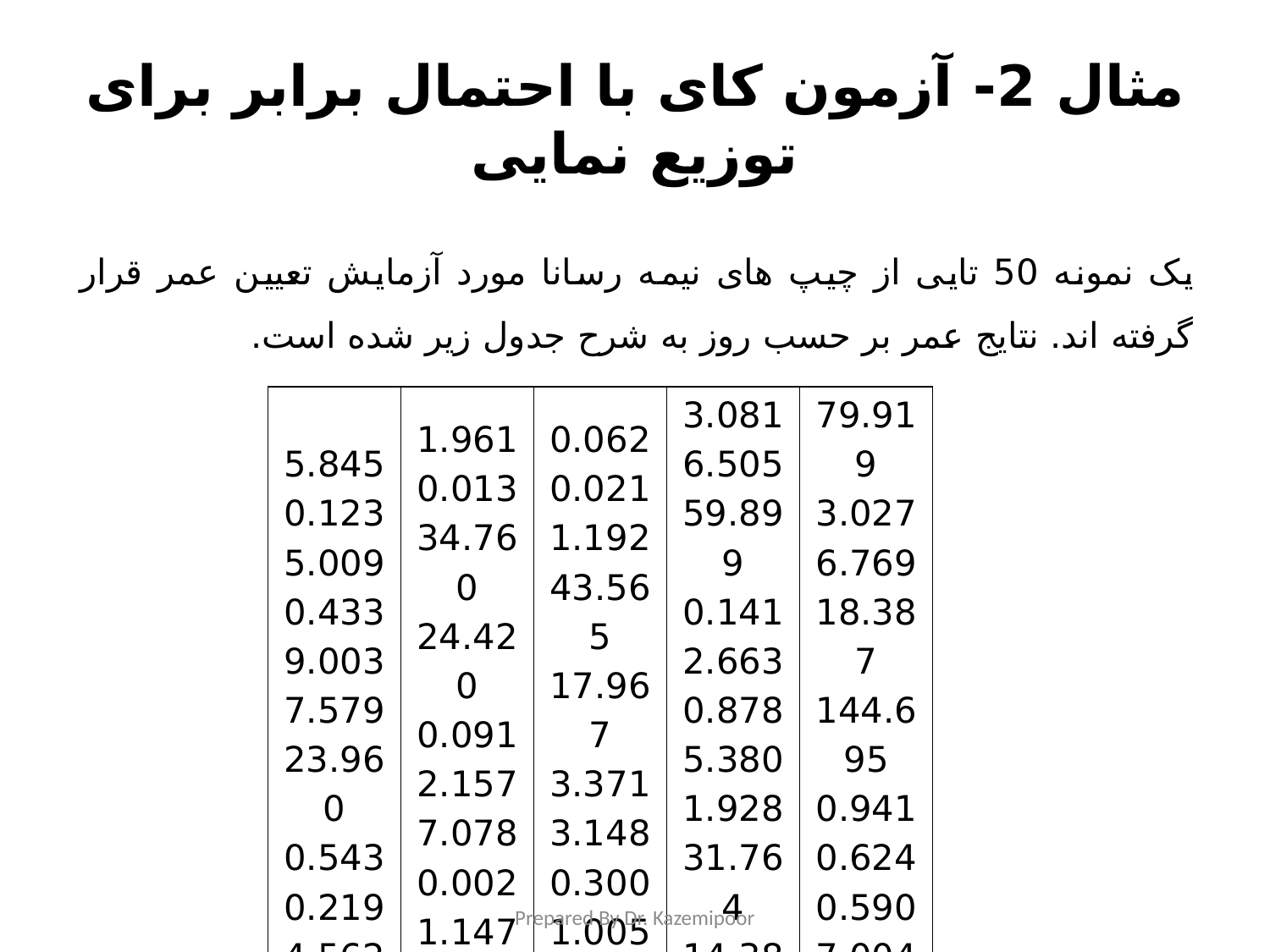

# مثال 2- آزمون کای با احتمال برابر برای توزیع نمایی
یک نمونه 50 تایی از چیپ های نیمه رسانا مورد آزمایش تعیین عمر قرار گرفته اند. نتایج عمر بر حسب روز به شرح جدول زیر شده است.
| 5.845 0.123 5.009 0.433 9.003 7.579 23.960 0.543 0.219 4.562 | 1.961 0.013 34.760 24.420 0.091 2.157 7.078 0.002 1.147 2.336 | 0.062 0.021 1.192 43.565 17.967 3.371 3.148 0.300 1.005 1.008 | 3.081 6.505 59.899 0.141 2.663 0.878 5.380 1.928 31.764 14.382 | 79.919 3.027 6.769 18.387 144.695 0.941 0.624 0.590 7.004 3.217 |
| --- | --- | --- | --- | --- |
Prepared By Dr. Kazemipoor